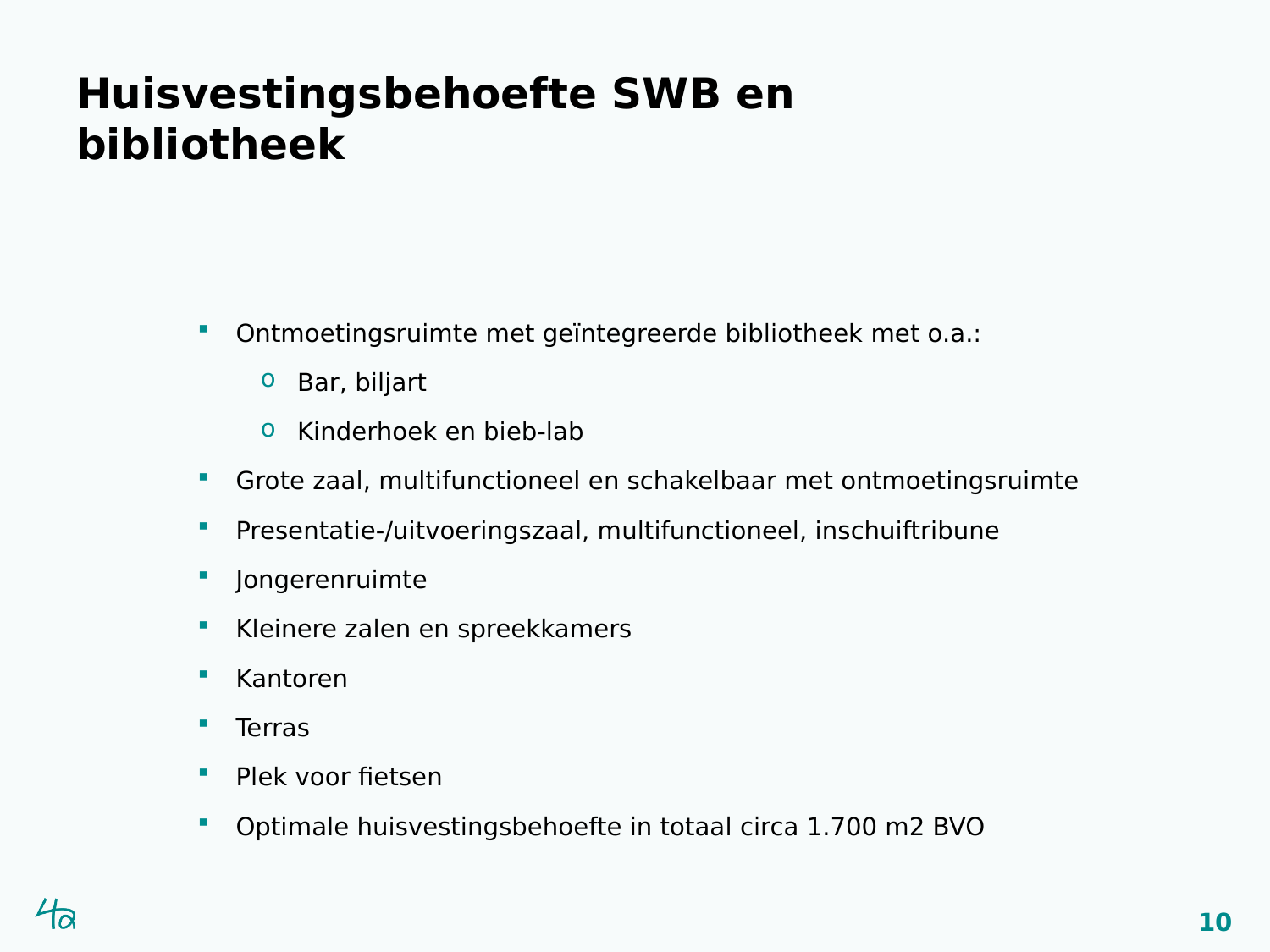

# Huisvestingsbehoefte SWB en bibliotheek
Ontmoetingsruimte met geïntegreerde bibliotheek met o.a.:
Bar, biljart
Kinderhoek en bieb-lab
Grote zaal, multifunctioneel en schakelbaar met ontmoetingsruimte
Presentatie-/uitvoeringszaal, multifunctioneel, inschuiftribune
Jongerenruimte
Kleinere zalen en spreekkamers
Kantoren
Terras
Plek voor fietsen
Optimale huisvestingsbehoefte in totaal circa 1.700 m2 BVO
10